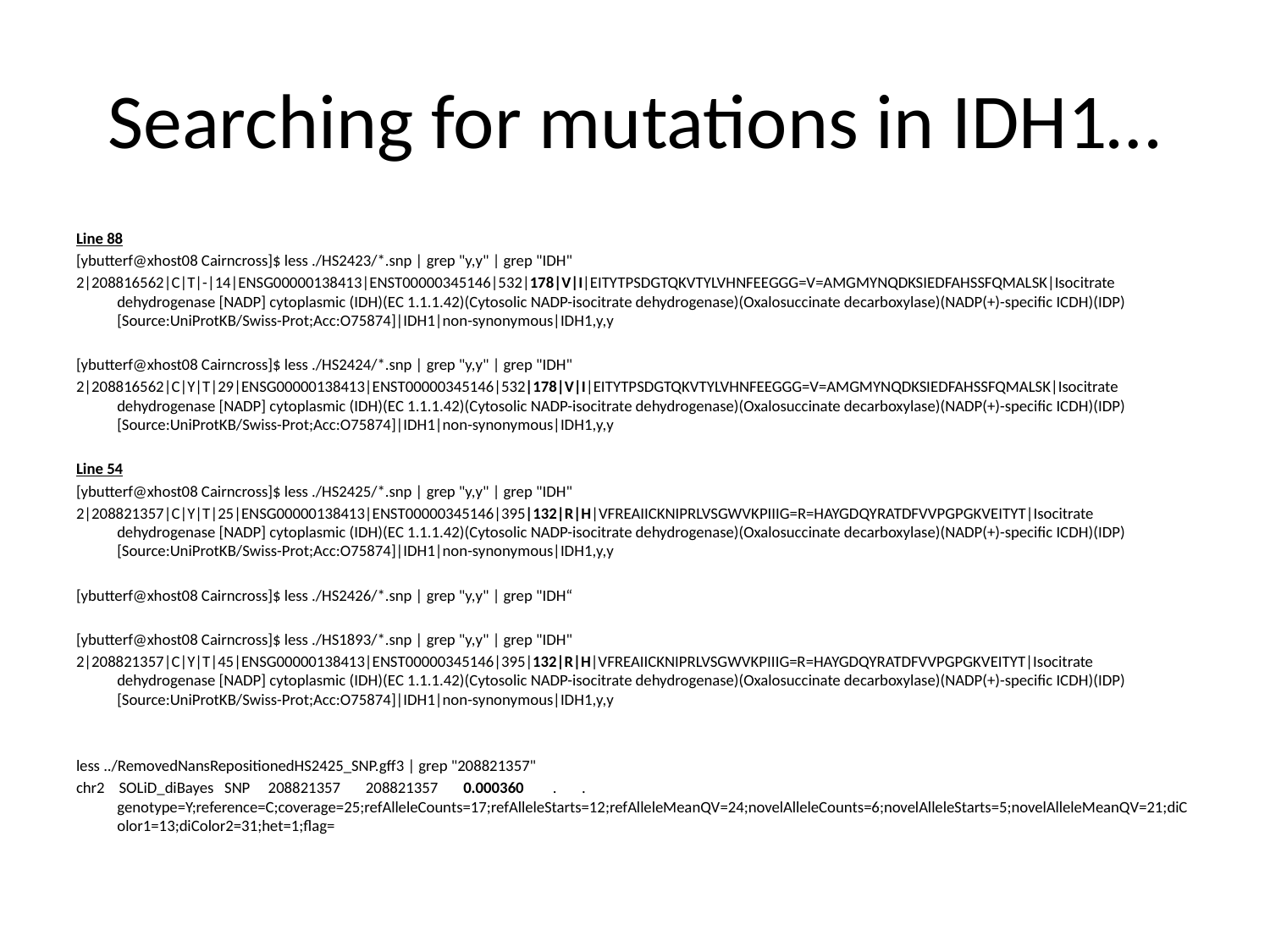

# Searching for mutations in IDH1…
Line 88
[ybutterf@xhost08 Cairncross]$ less ./HS2423/*.snp | grep "y,y" | grep "IDH"
2|208816562|C|T|-|14|ENSG00000138413|ENST00000345146|532|178|V|I|EITYTPSDGTQKVTYLVHNFEEGGG=V=AMGMYNQDKSIEDFAHSSFQMALSK|Isocitrate dehydrogenase [NADP] cytoplasmic (IDH)(EC 1.1.1.42)(Cytosolic NADP-isocitrate dehydrogenase)(Oxalosuccinate decarboxylase)(NADP(+)-specific ICDH)(IDP) [Source:UniProtKB/Swiss-Prot;Acc:O75874]|IDH1|non-synonymous|IDH1,y,y

[ybutterf@xhost08 Cairncross]$ less ./HS2424/*.snp | grep "y,y" | grep "IDH"
2|208816562|C|Y|T|29|ENSG00000138413|ENST00000345146|532|178|V|I|EITYTPSDGTQKVTYLVHNFEEGGG=V=AMGMYNQDKSIEDFAHSSFQMALSK|Isocitrate dehydrogenase [NADP] cytoplasmic (IDH)(EC 1.1.1.42)(Cytosolic NADP-isocitrate dehydrogenase)(Oxalosuccinate decarboxylase)(NADP(+)-specific ICDH)(IDP) [Source:UniProtKB/Swiss-Prot;Acc:O75874]|IDH1|non-synonymous|IDH1,y,y

Line 54
[ybutterf@xhost08 Cairncross]$ less ./HS2425/*.snp | grep "y,y" | grep "IDH"
2|208821357|C|Y|T|25|ENSG00000138413|ENST00000345146|395|132|R|H|VFREAIICKNIPRLVSGWVKPIIIG=R=HAYGDQYRATDFVVPGPGKVEITYT|Isocitrate dehydrogenase [NADP] cytoplasmic (IDH)(EC 1.1.1.42)(Cytosolic NADP-isocitrate dehydrogenase)(Oxalosuccinate decarboxylase)(NADP(+)-specific ICDH)(IDP) [Source:UniProtKB/Swiss-Prot;Acc:O75874]|IDH1|non-synonymous|IDH1,y,y

[ybutterf@xhost08 Cairncross]$ less ./HS2426/*.snp | grep "y,y" | grep "IDH“

[ybutterf@xhost08 Cairncross]$ less ./HS1893/*.snp | grep "y,y" | grep "IDH"
2|208821357|C|Y|T|45|ENSG00000138413|ENST00000345146|395|132|R|H|VFREAIICKNIPRLVSGWVKPIIIG=R=HAYGDQYRATDFVVPGPGKVEITYT|Isocitrate dehydrogenase [NADP] cytoplasmic (IDH)(EC 1.1.1.42)(Cytosolic NADP-isocitrate dehydrogenase)(Oxalosuccinate decarboxylase)(NADP(+)-specific ICDH)(IDP) [Source:UniProtKB/Swiss-Prot;Acc:O75874]|IDH1|non-synonymous|IDH1,y,y

less ../RemovedNansRepositionedHS2425_SNP.gff3 | grep "208821357"
chr2    SOLiD_diBayes   SNP     208821357       208821357       0.000360        .       .       genotype=Y;reference=C;coverage=25;refAlleleCounts=17;refAlleleStarts=12;refAlleleMeanQV=24;novelAlleleCounts=6;novelAlleleStarts=5;novelAlleleMeanQV=21;diColor1=13;diColor2=31;het=1;flag=